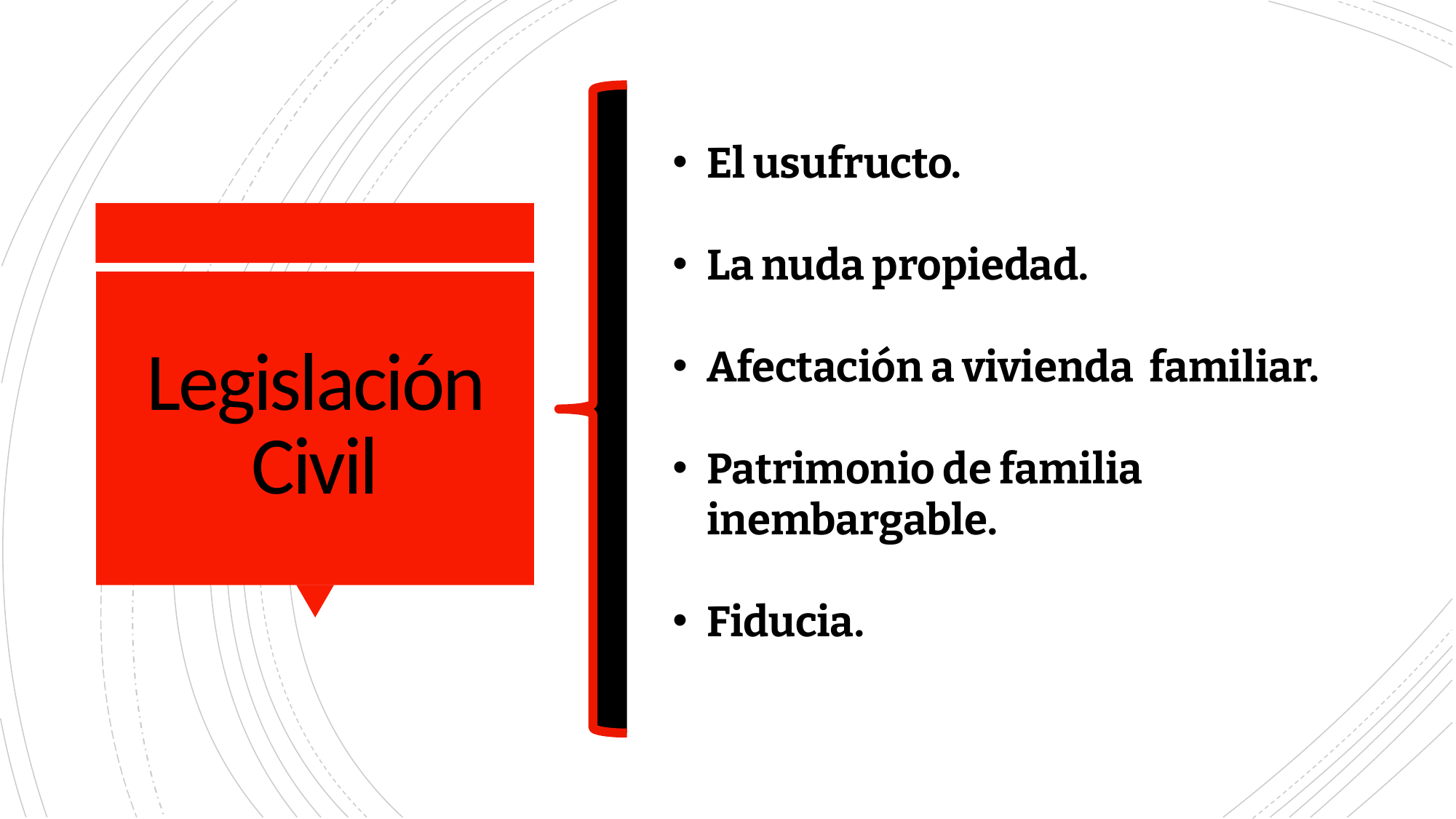

El usufructo.

La nuda propiedad.

Afectación a vivienda  familiar.

Patrimonio de familia inembargable.

Fiducia.

# Legislación Civil